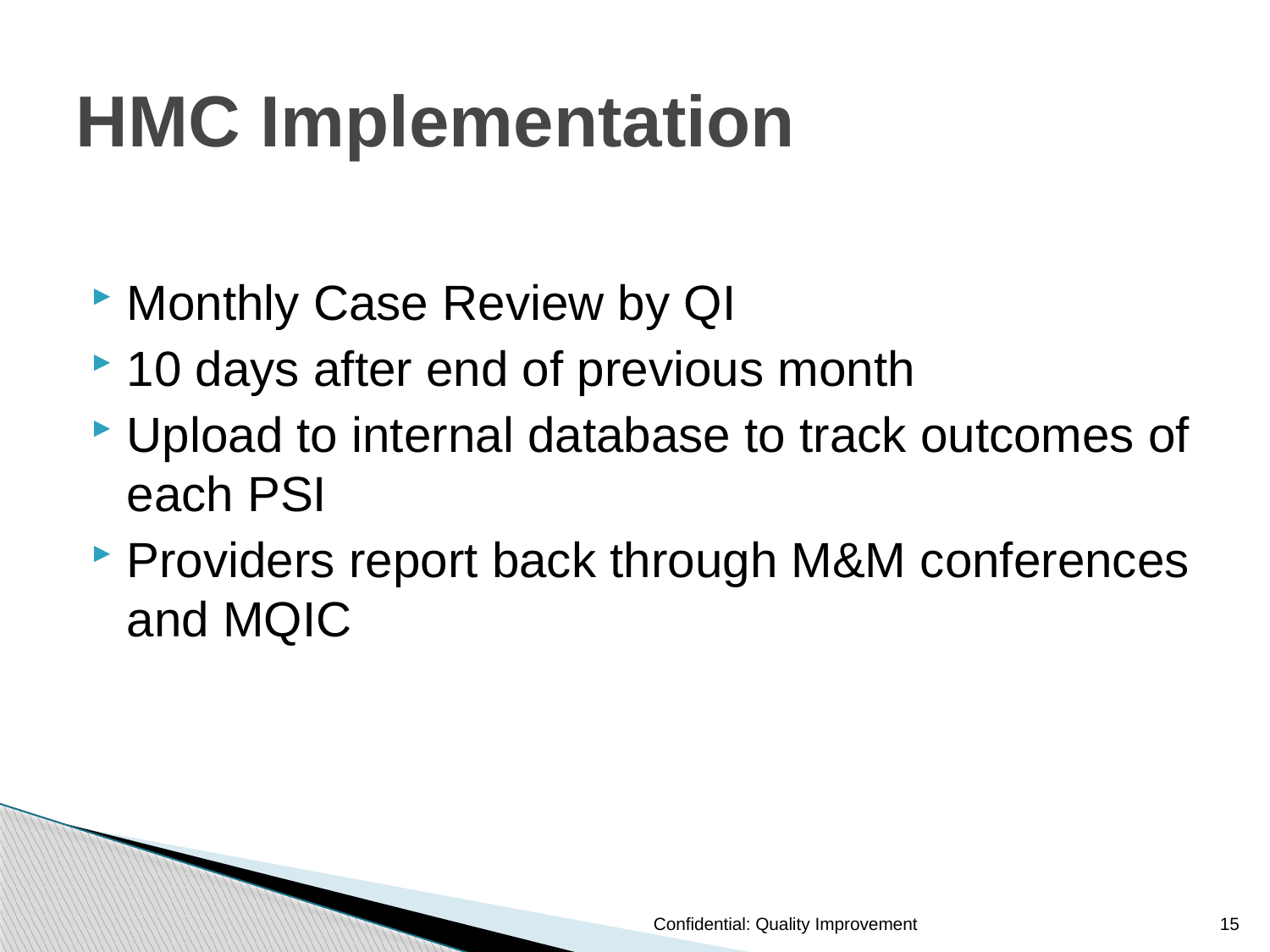

# HMC Implementation
Monthly Case Review by QI
10 days after end of previous month
Upload to internal database to track outcomes of each PSI
Providers report back through M&M conferences and MQIC
Confidential: Quality Improvement
15